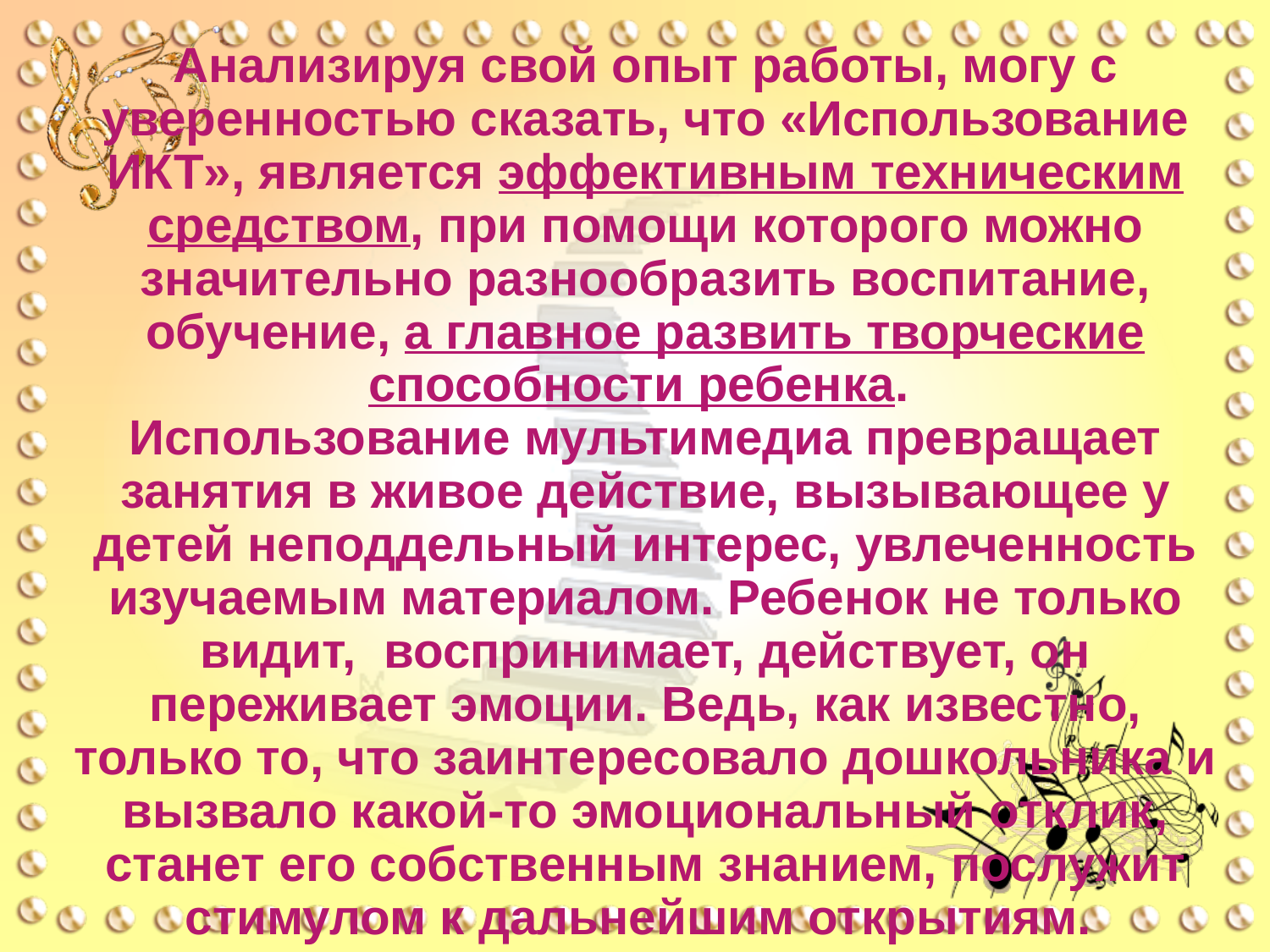

# Анализируя свой опыт работы, могу с уверенностью сказать, что «Использование ИКТ», является эффективным техническим средством, при помощи которого можно значительно разнообразить воспитание, обучение, а главное развить творческие способности ребенка. Использование мультимедиа превращает занятия в живое действие, вызывающее у детей неподдельный интерес, увлеченность изучаемым материалом. Ребенок не только видит,  воспринимает, действует, он переживает эмоции. Ведь, как известно, только то, что заинтересовало дошкольника и вызвало какой-то эмоциональный отклик, станет его собственным знанием, послужит стимулом к дальнейшим открытиям.